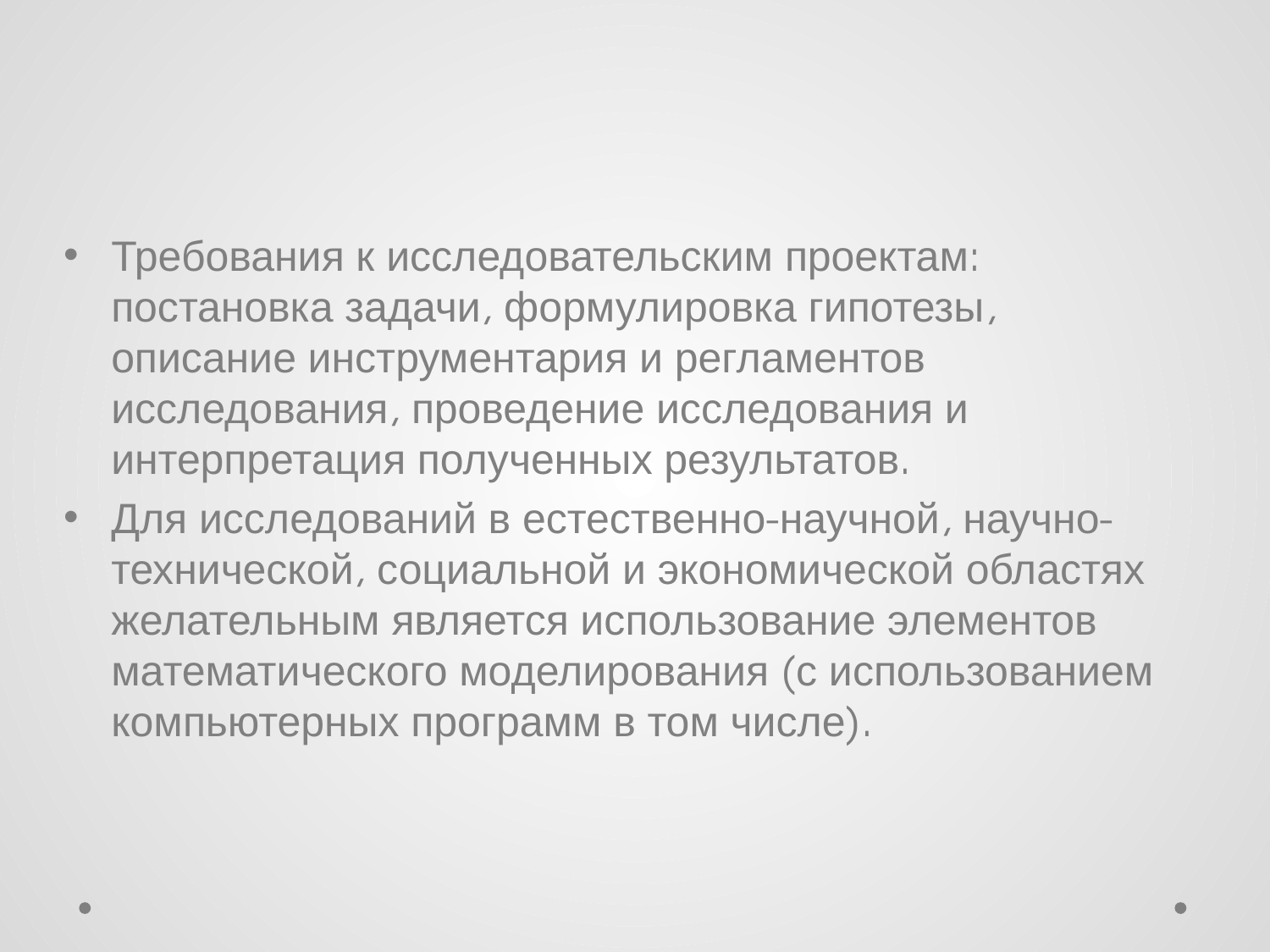

#
Требования к исследовательским проектам: постановка задачи, формулировка гипотезы, описание инструментария и регламентов исследования, проведение исследования и интерпретация полученных результатов.
Для исследований в естественно-научной, научно-технической, социальной и экономической областях желательным является использование элементов математического моделирования (с использованием компьютерных программ в том числе).